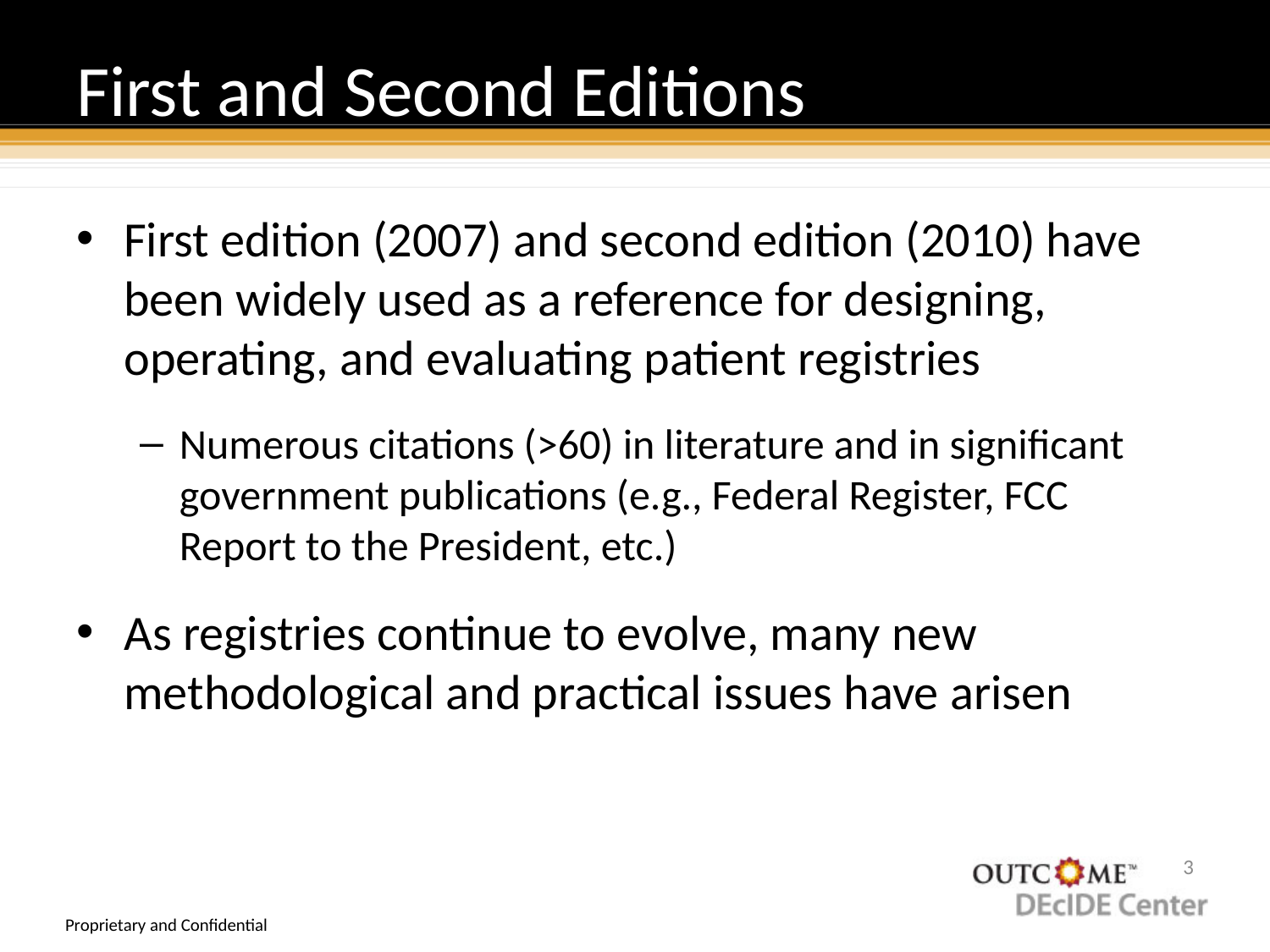

# First and Second Editions
First edition (2007) and second edition (2010) have been widely used as a reference for designing, operating, and evaluating patient registries
Numerous citations (>60) in literature and in significant government publications (e.g., Federal Register, FCC Report to the President, etc.)
As registries continue to evolve, many new methodological and practical issues have arisen

3